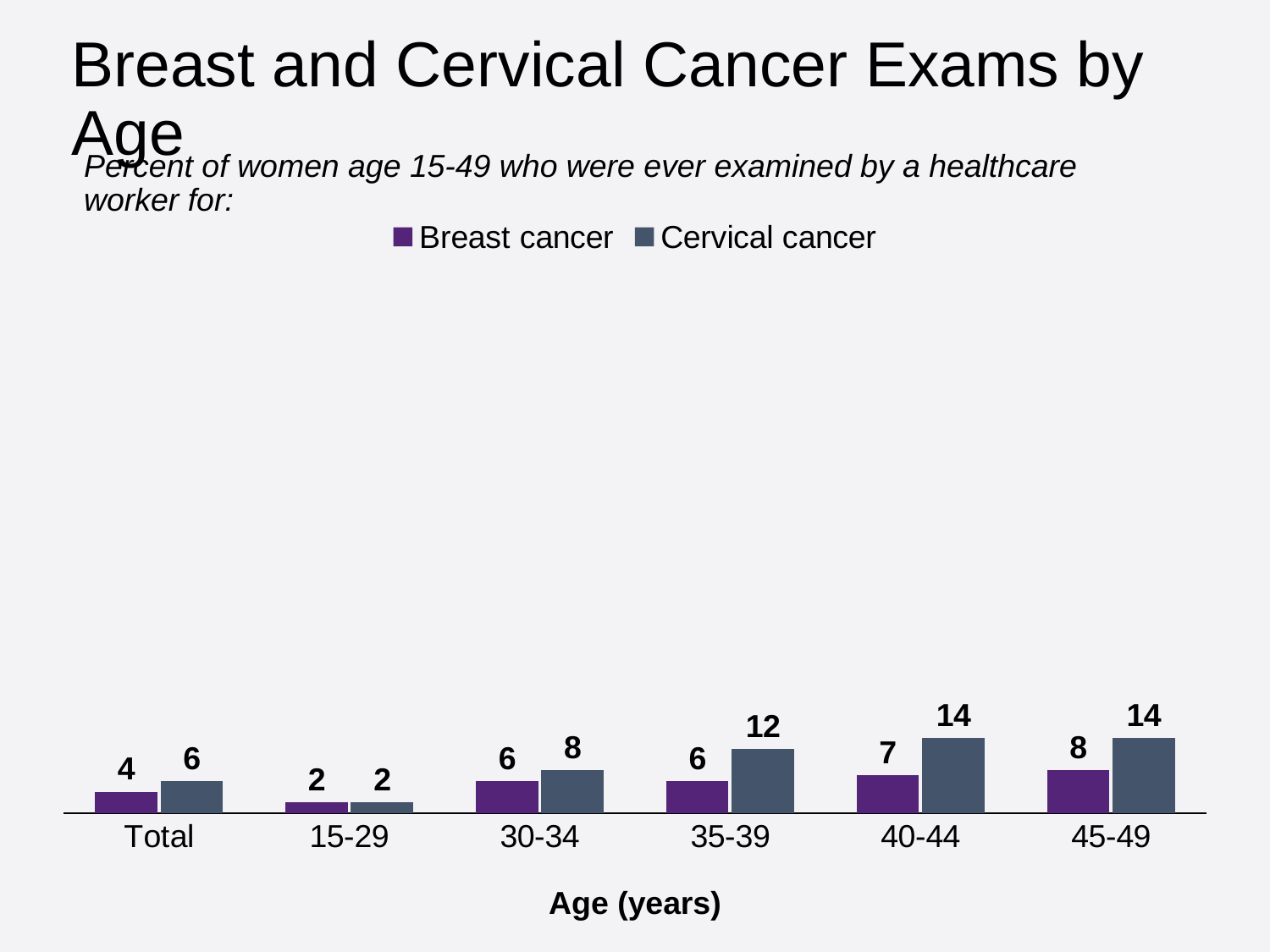

# Breast and Cervical Cancer Exams by Age
Percent of women age 15-49 who were ever examined by a healthcare worker for:

### Chart

| Category | Breast cancer | Cervical cancer |
|---|---|---|
| Total | 4.0 | 6.0 |
| 15-29 | 2.0 | 2.0 |
| 30-34 | 6.0 | 8.0 |
| 35-39 | 6.0 | 12.0 |
| 40-44 | 7.0 | 14.0 |
| 45-49 | 8.0 | 14.0 |
Age (years)